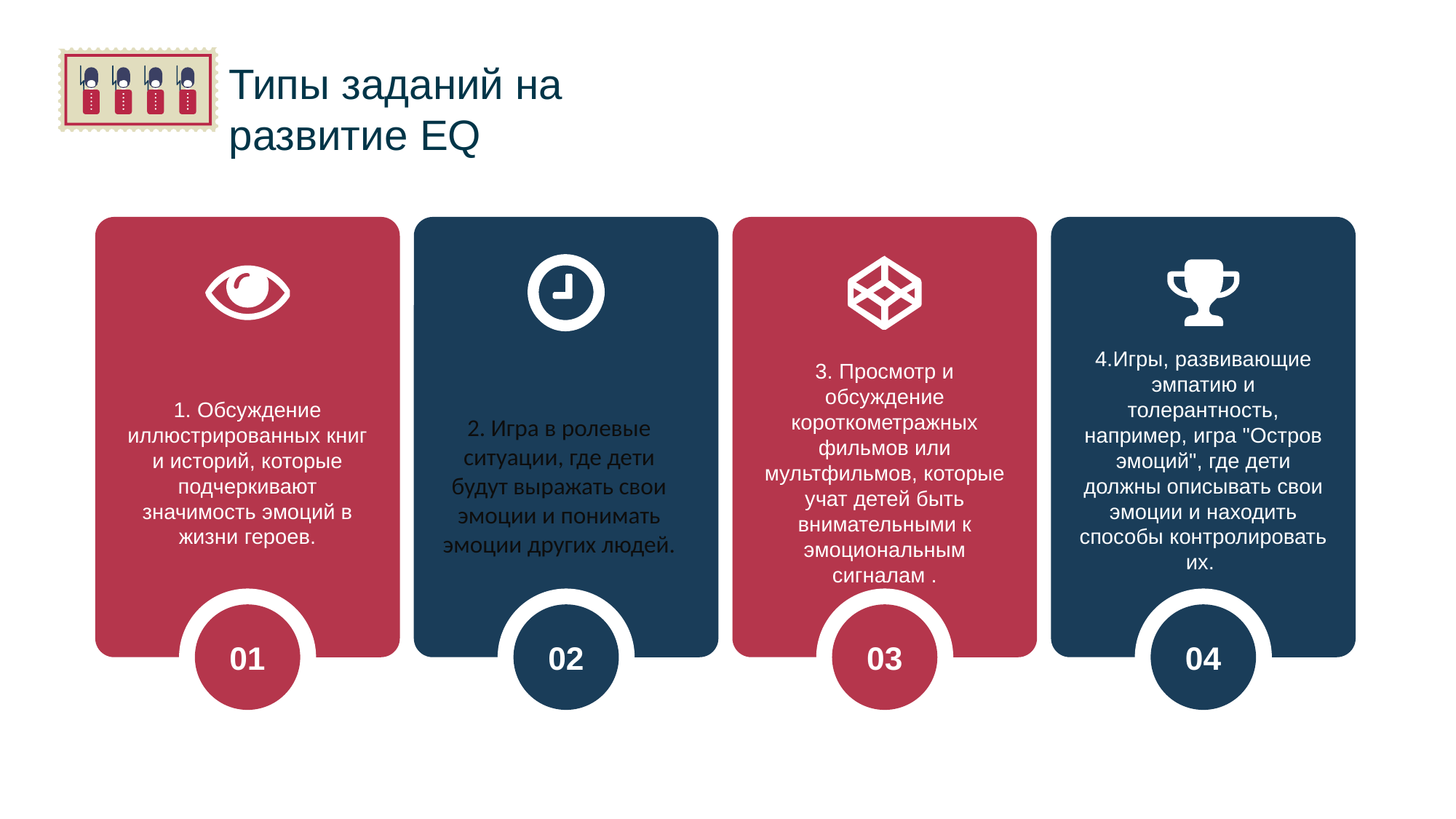

Типы заданий на развитие EQ

4.Игры, развивающие эмпатию и толерантность, например, игра "Остров эмоций", где дети должны описывать свои эмоции и находить способы контролировать их.

3. Просмотр и обсуждение короткометражных фильмов или мультфильмов, которые учат детей быть внимательными к эмоциональным сигналам .

2. Игра в ролевые ситуации, где дети будут выражать свои эмоции и понимать эмоции других людей.
1. Обсуждение иллюстрированных книг и историй, которые подчеркивают значимость эмоций в жизни героев.

04

01

02

03